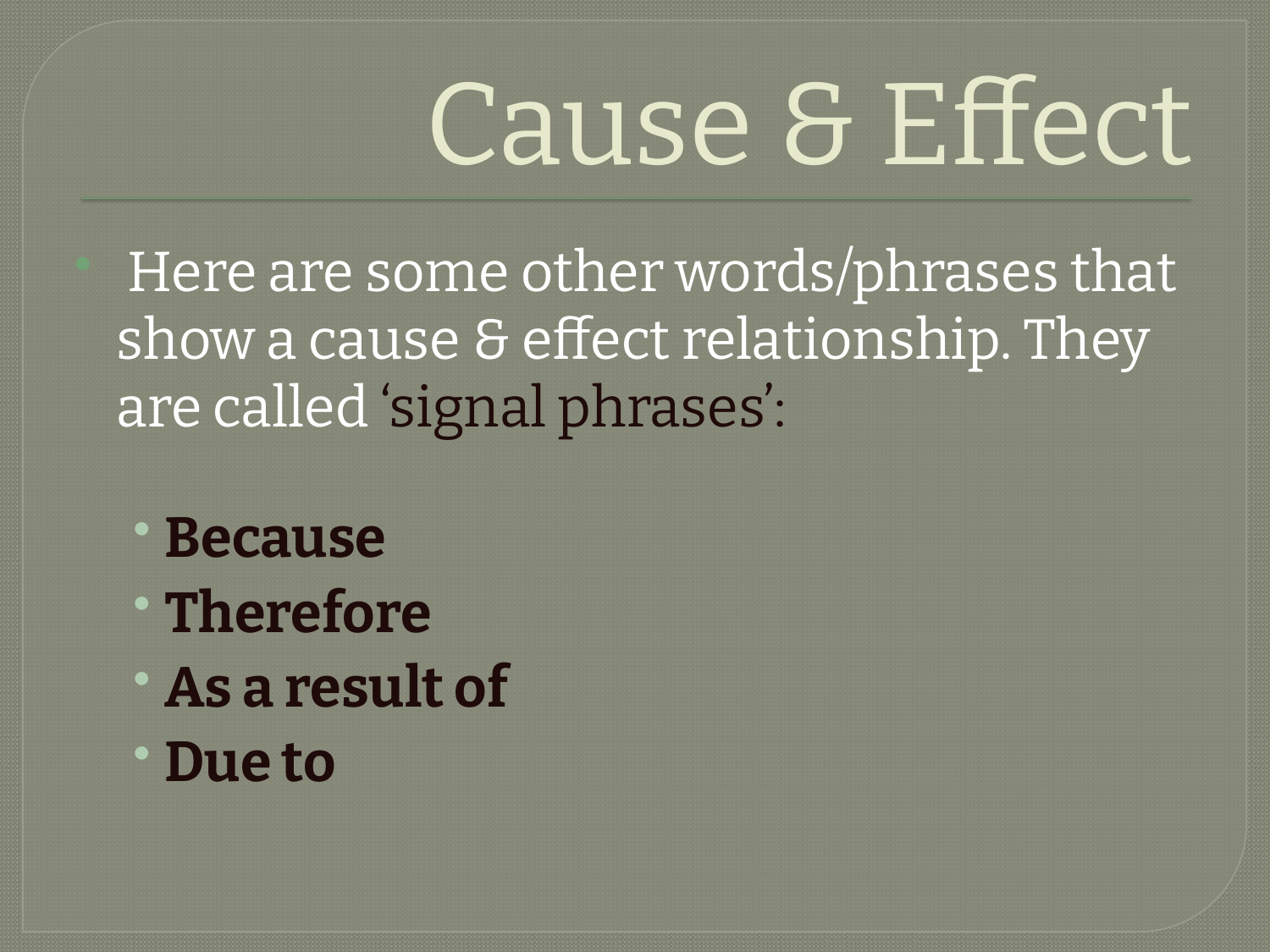

# Cause & Effect
 Here are some other words/phrases that show a cause & effect relationship. They are called ‘signal phrases’:

Because
Therefore
As a result of
Due to